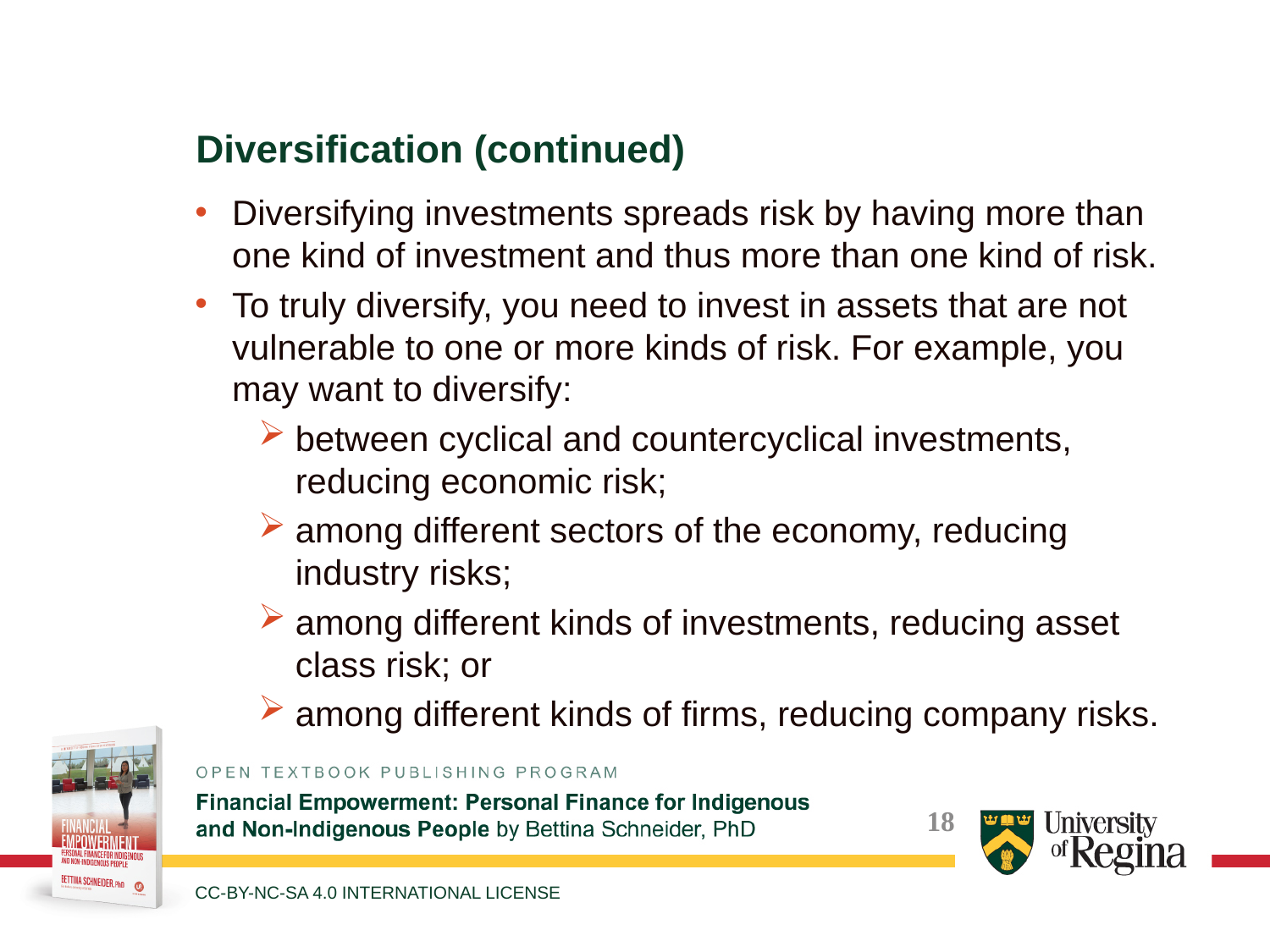

Diversification (continued)
Diversifying investments spreads risk by having more than one kind of investment and thus more than one kind of risk.
To truly diversify, you need to invest in assets that are not vulnerable to one or more kinds of risk. For example, you may want to diversify:
between cyclical and countercyclical investments, reducing economic risk;
among different sectors of the economy, reducing industry risks;
among different kinds of investments, reducing asset class risk; or
among different kinds of firms, reducing company risks.
CC-BY-NC-SA 4.0 INTERNATIONAL LICENSE